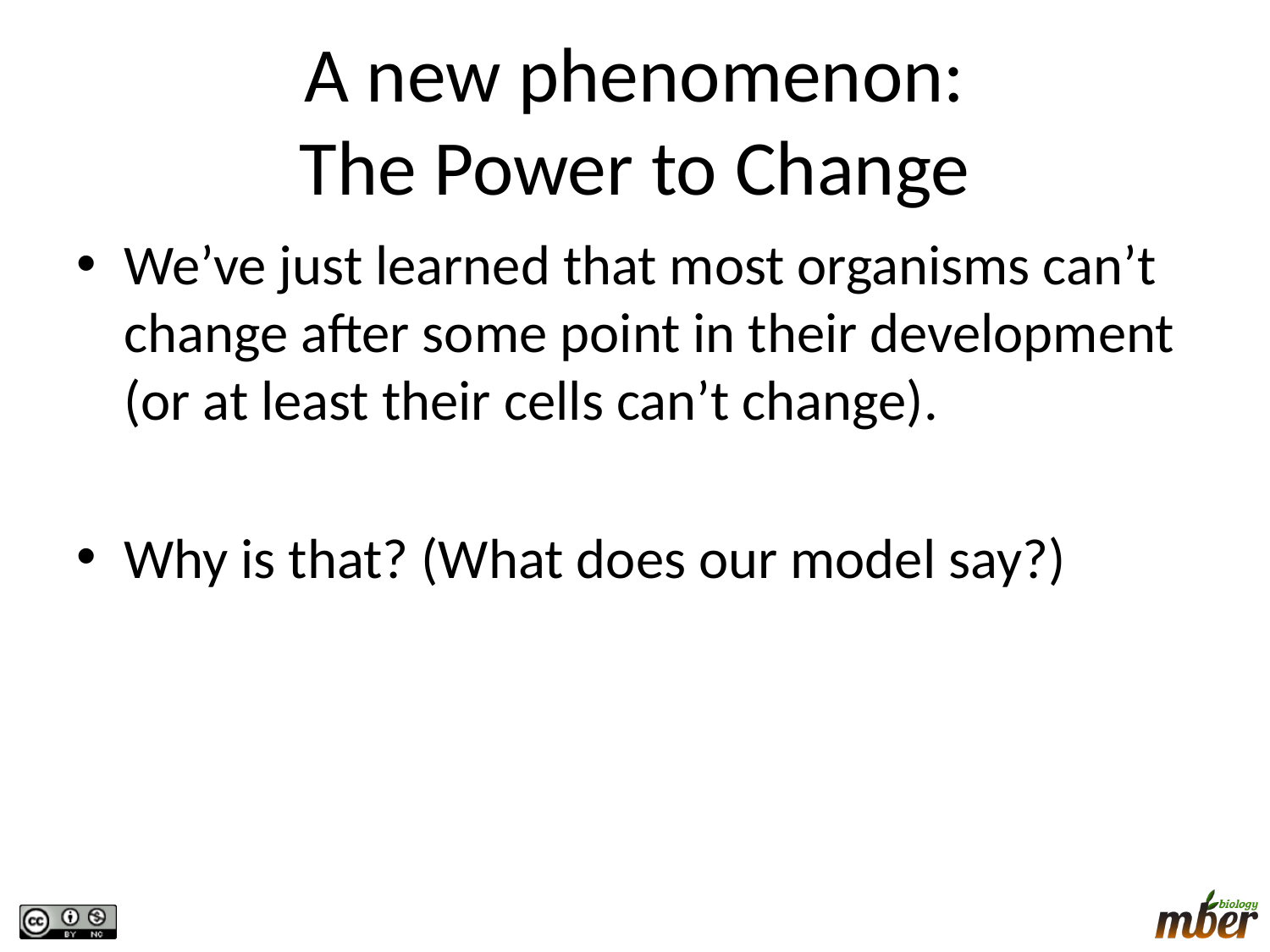

# A new phenomenon: The Power to Change
We’ve just learned that most organisms can’t change after some point in their development (or at least their cells can’t change).

Why is that? (What does our model say?)